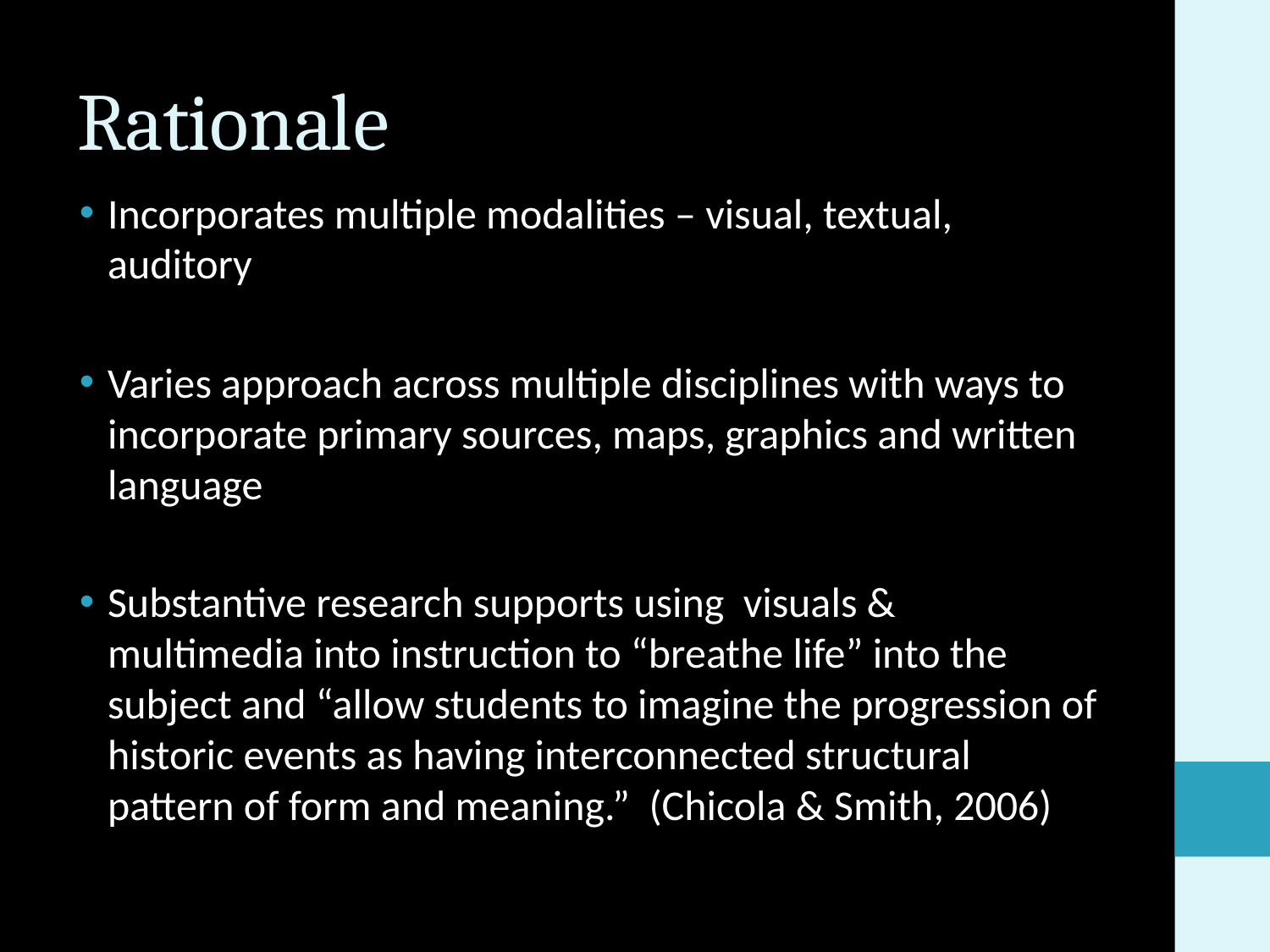

# Rationale
Incorporates multiple modalities – visual, textual, auditory

Varies approach across multiple disciplines with ways to incorporate primary sources, maps, graphics and written language

Substantive research supports using  visuals & multimedia into instruction to “breathe life” into the subject and “allow students to imagine the progression of historic events as having interconnected structural pattern of form and meaning.”  (Chicola & Smith, 2006)